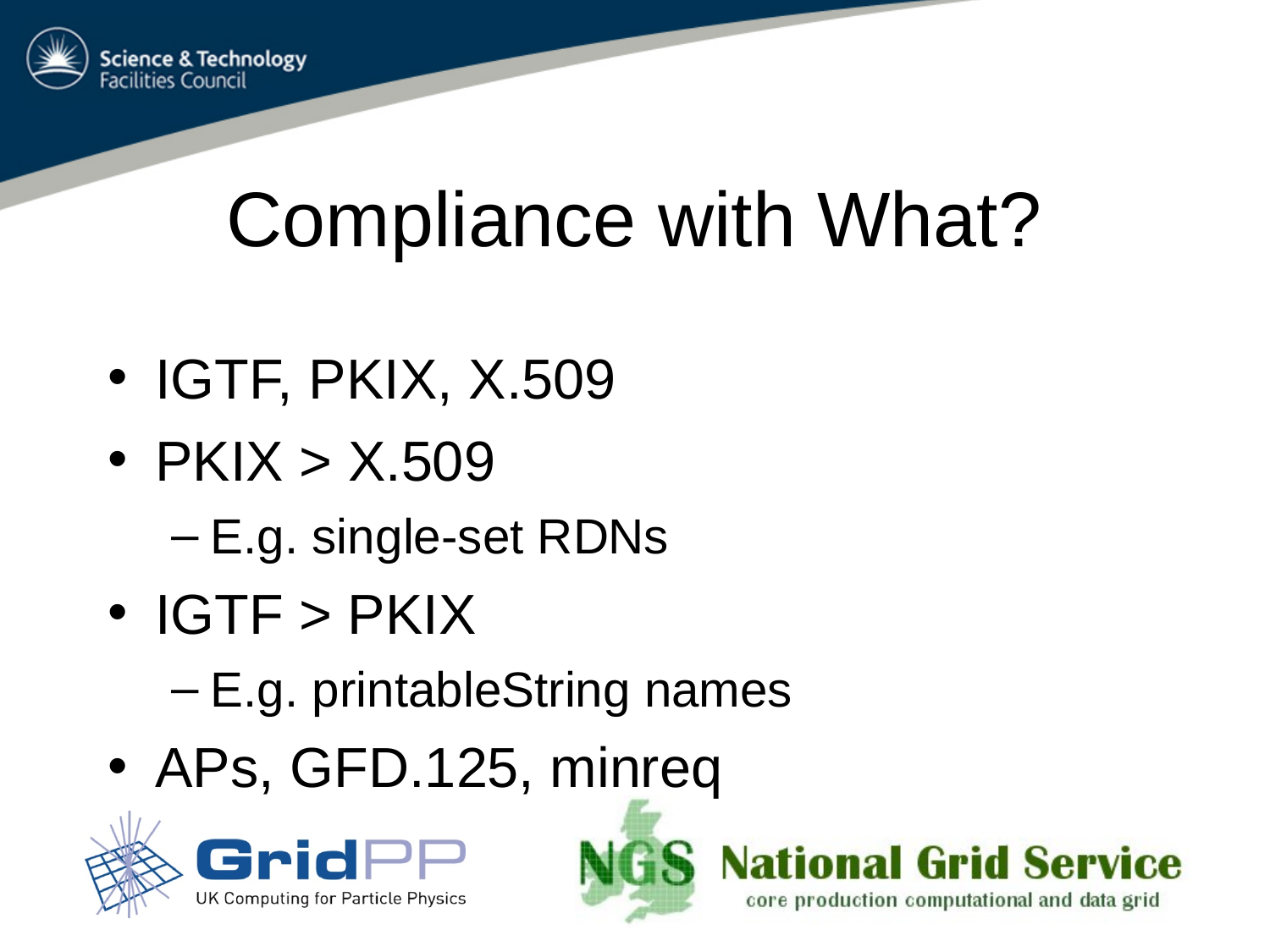

# Compliance with What?
IGTF, PKIX, X.509
PKIX > X.509
E.g. single-set RDNs
IGTF > PKIX
E.g. printableString names
APs, GFD.125, minreq